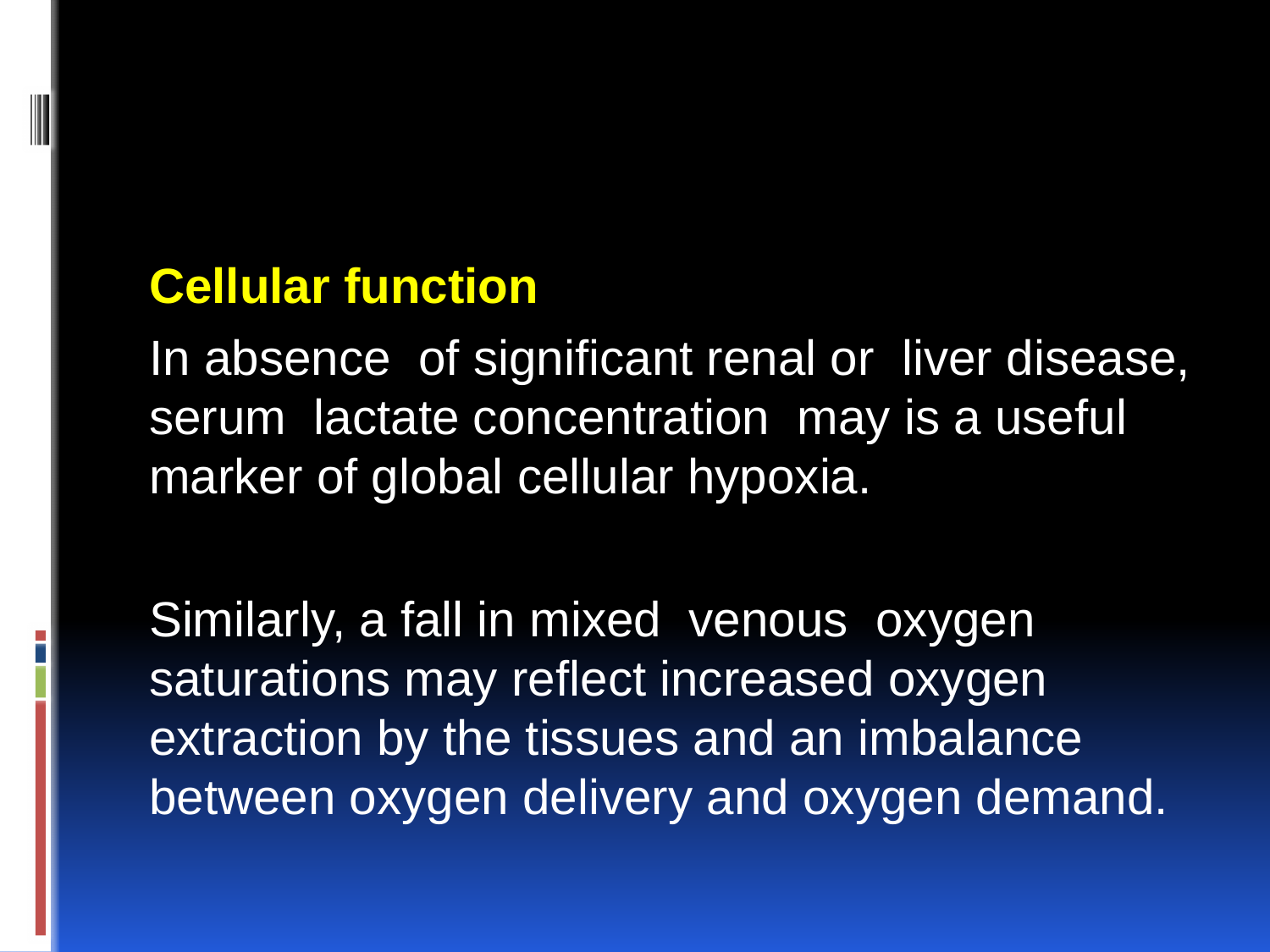

Cellular function
In absence  of significant renal or  liver disease, serum  lactate concentration  may is a useful marker of global cellular hypoxia.

Similarly, a fall in mixed  venous  oxygen  saturations may reflect increased oxygen extraction by the tissues and an imbalance between oxygen delivery and oxygen demand.